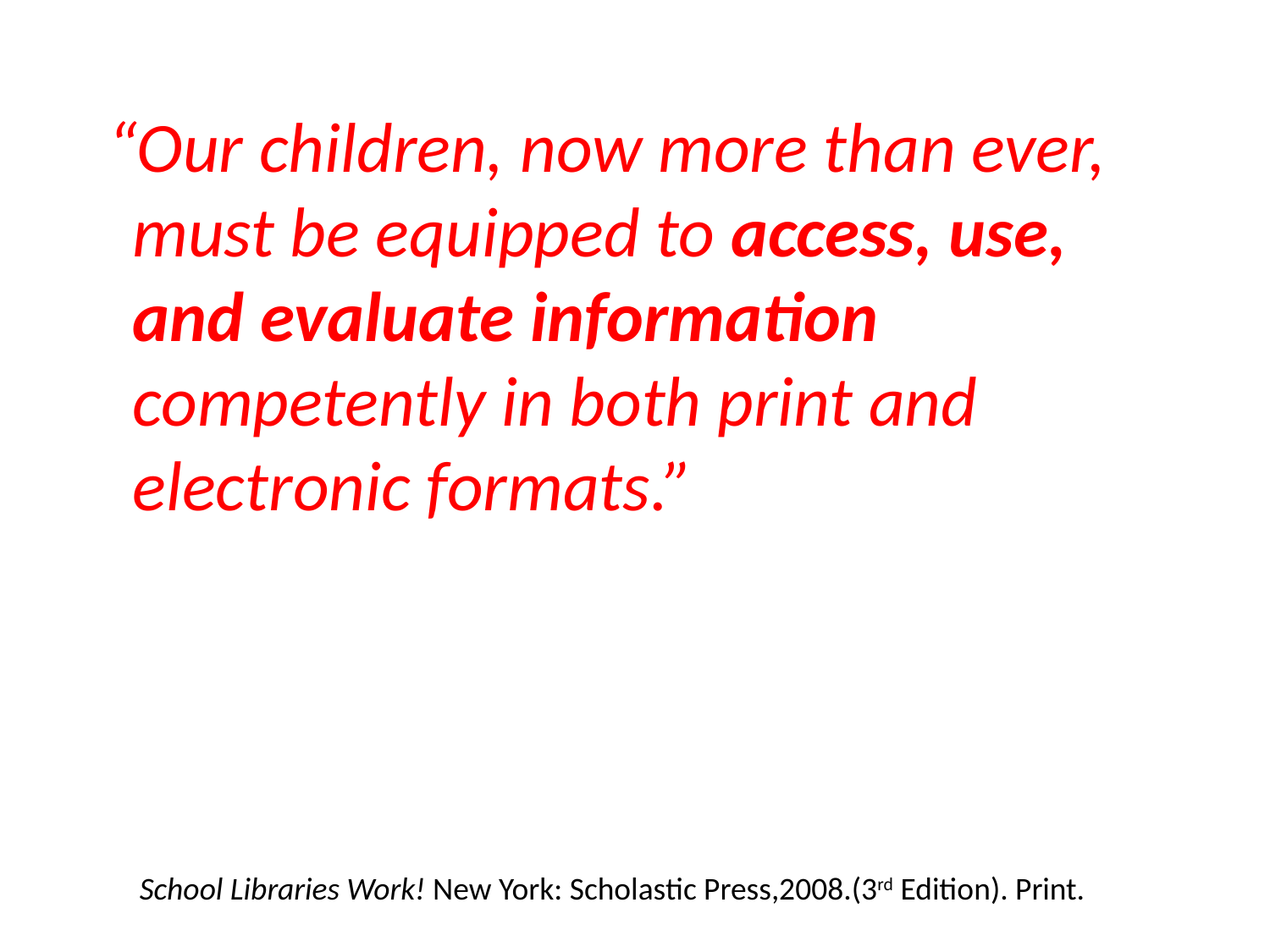

“Our children, now more than ever, must be equipped to access, use, and evaluate information competently in both print and electronic formats.”

School Libraries Work! New York: Scholastic Press,2008.(3rd Edition). Print.